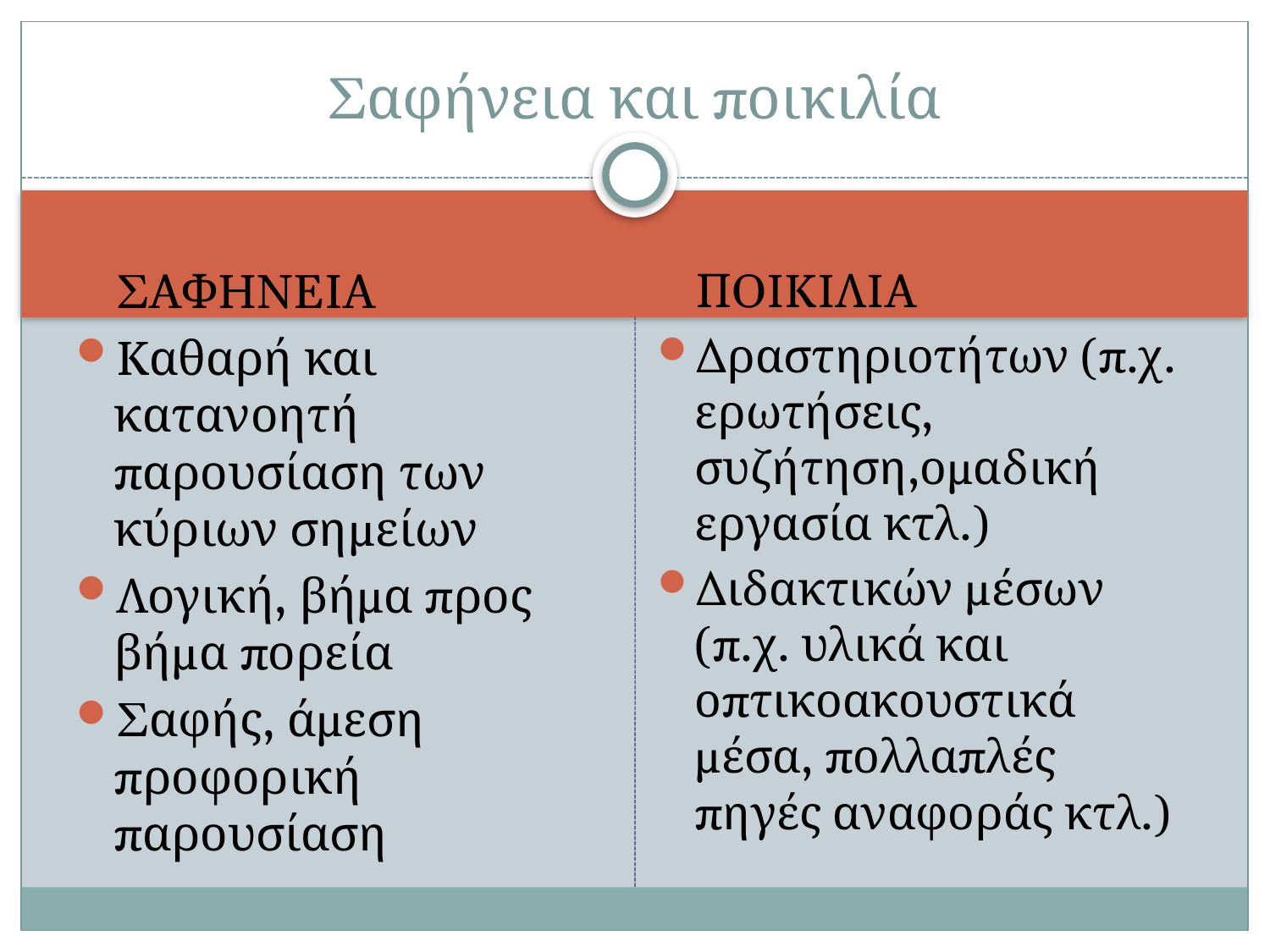

# Σαφήνεια και ποικιλία
ΣAΦHNEIA
Kαθαρή και κατανοητή παρουσίαση των κύριων σημείων
Λογική, βήμα προς βήμα πορεία
Σαφής, άμεση προφορική παρουσίαση

ΠOIKIΛIA
Δραστηριοτήτων (π.χ. ερωτήσεις, συζήτηση,ομαδική εργασία κτλ.)
Διδακτικών μέσων (π.χ. υλικά και οπτικοακουστικά μέσα, πολλαπλές πηγές αναφοράς κτλ.)